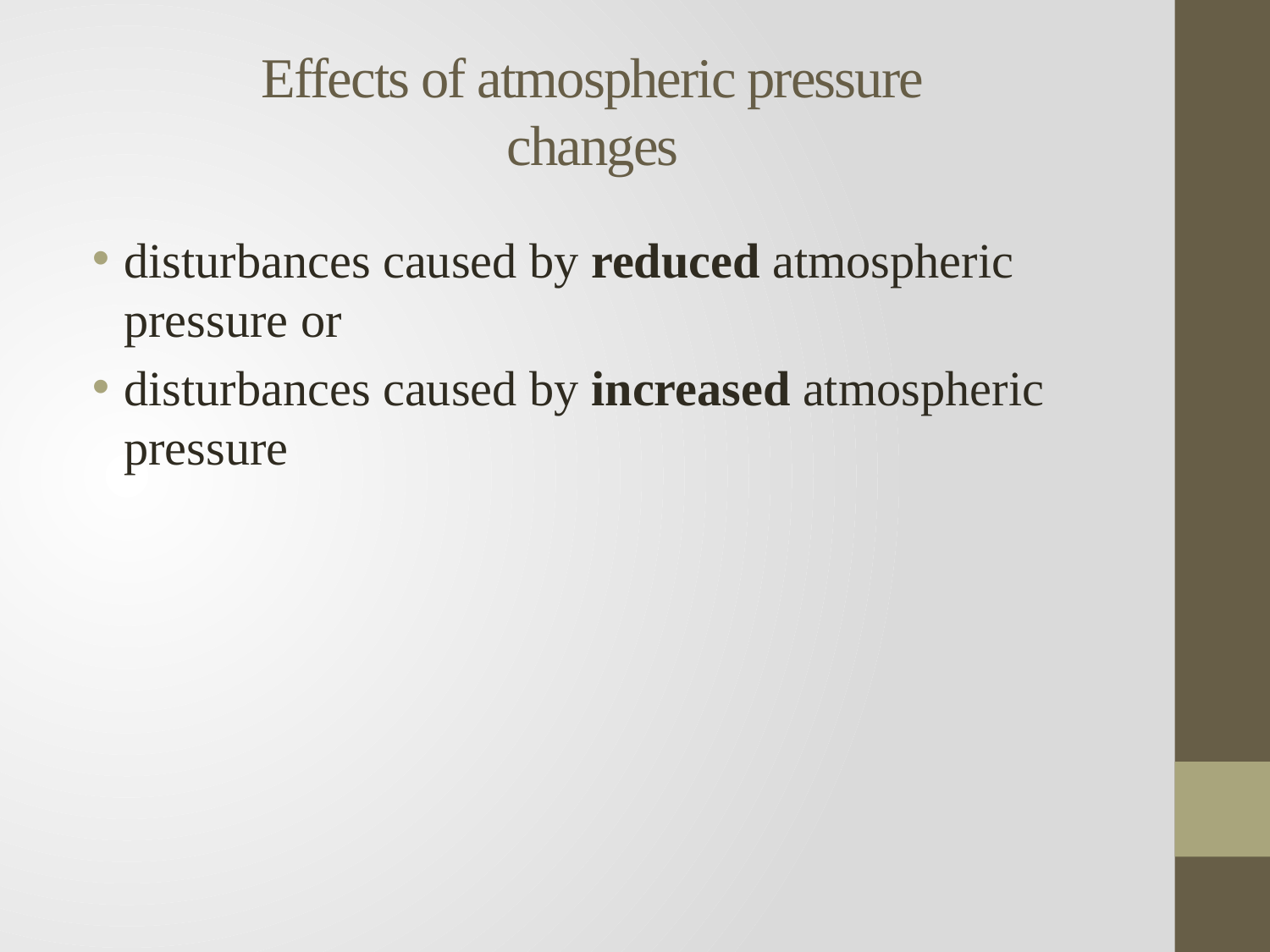

# Effects of atmospheric pressure changes
disturbances caused by reduced atmospheric pressure or
disturbances caused by increased atmospheric pressure